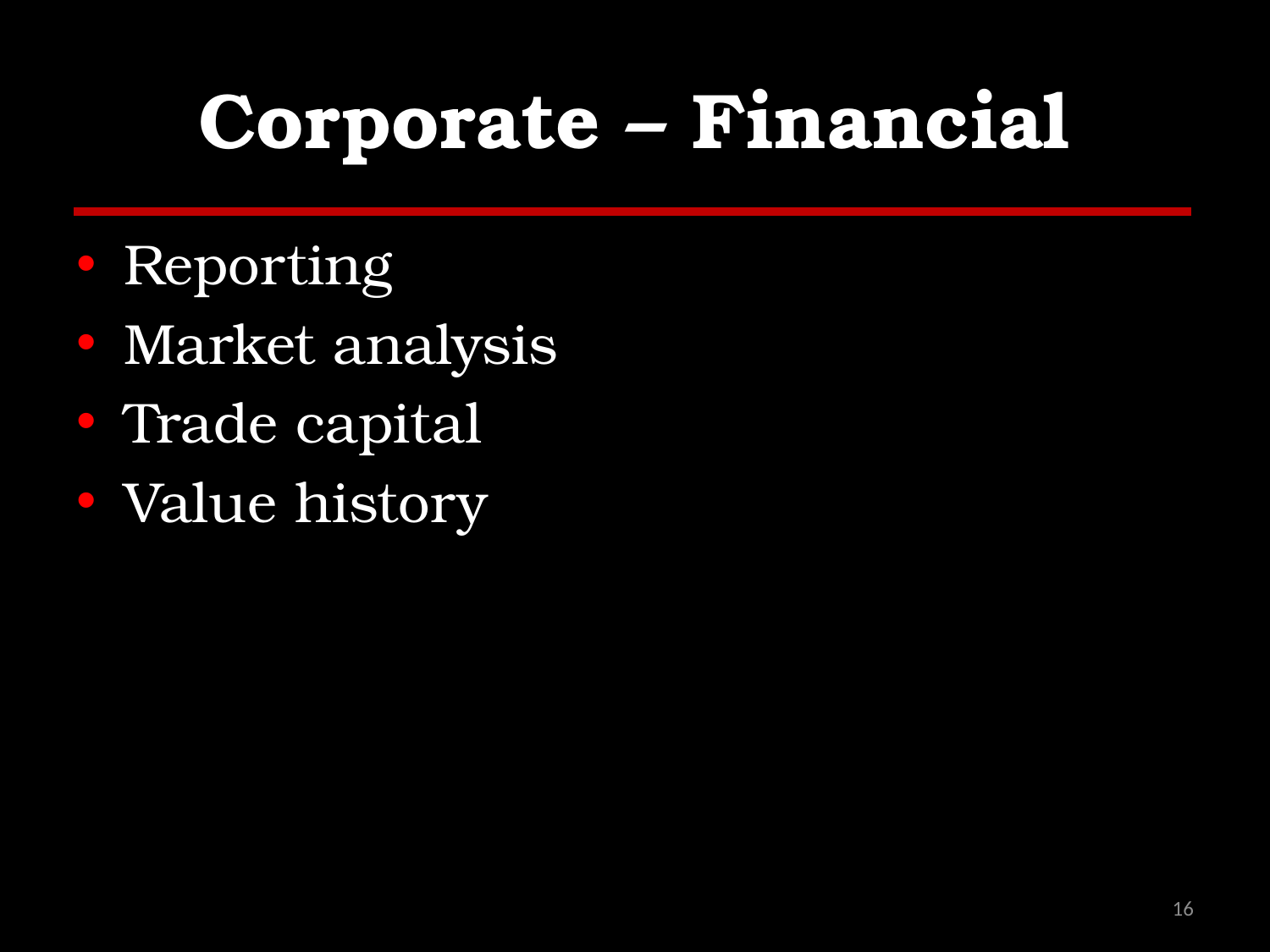

# Corporate – Financial
Reporting
Market analysis
Trade capital
Value history
16